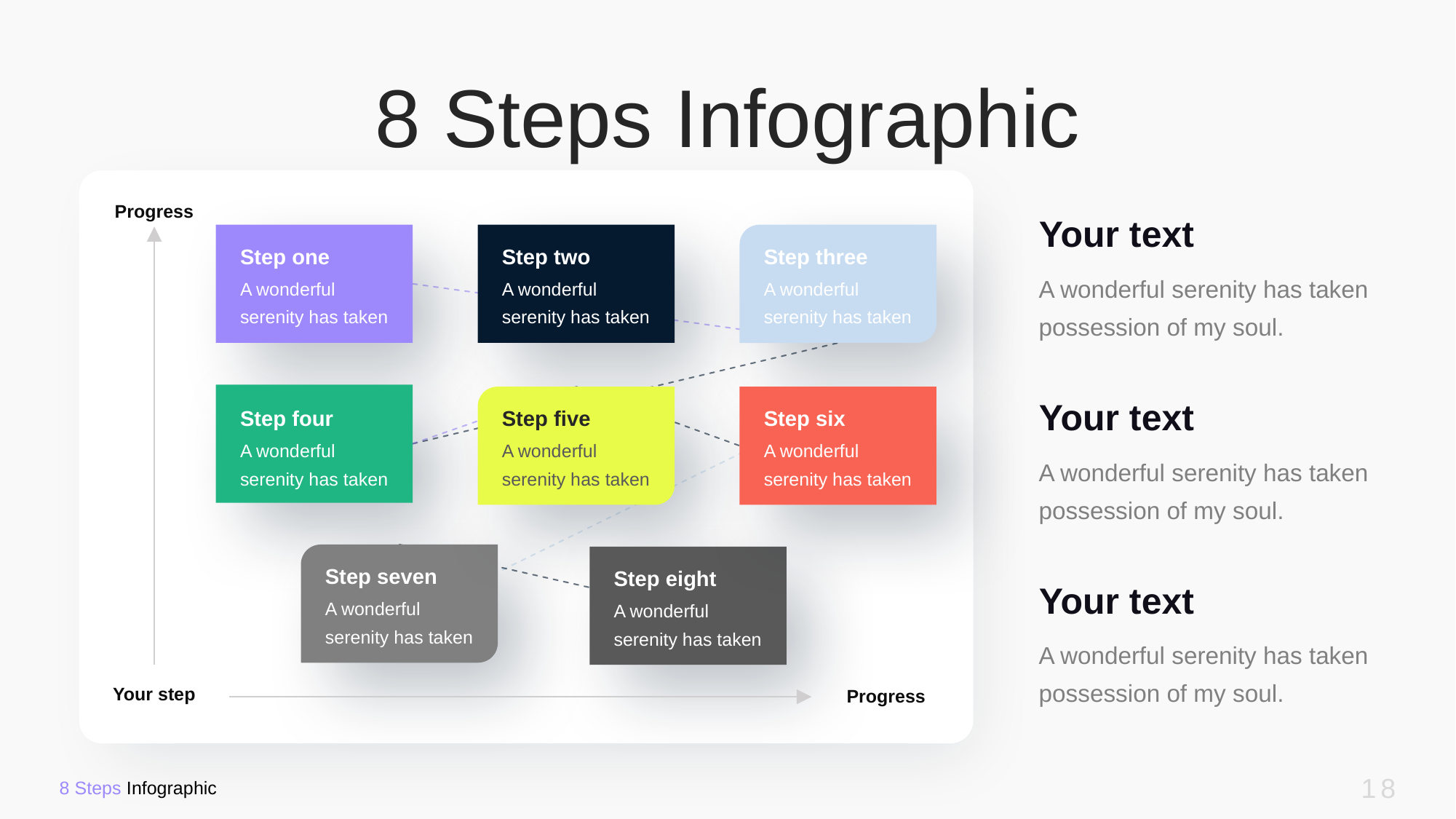

8 Steps Infographic

Progress
Your text
A wonderful serenity has taken possession of my soul.

Step one
A wonderful serenity has taken

Step two
A wonderful serenity has taken

Step three
A wonderful serenity has taken

Step four
A wonderful serenity has taken

Step five
A wonderful serenity has taken

Step six
A wonderful serenity has taken
Your text
A wonderful serenity has taken possession of my soul.

Step seven
A wonderful serenity has taken

Step eight
A wonderful serenity has taken
Your text
A wonderful serenity has taken possession of my soul.
Your step
Progress